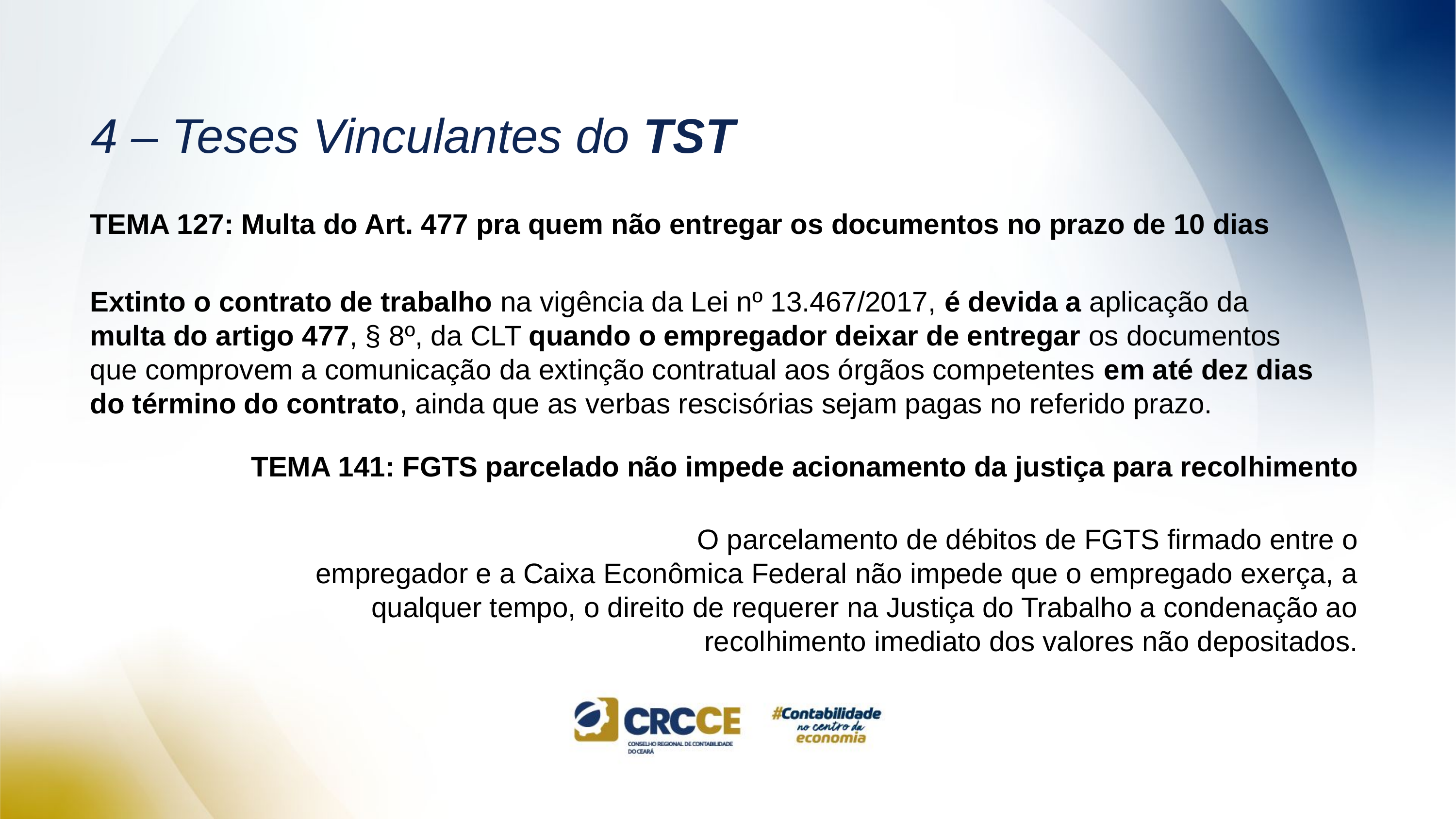

# 4 – Teses Vinculantes do TST
TEMA 127: Multa do Art. 477 pra quem não entregar os documentos no prazo de 10 dias

Extinto o contrato de trabalho na vigência da Lei nº 13.467/2017, é devida a aplicação da multa do artigo 477, § 8º, da CLT quando o empregador deixar de entregar os documentos que comprovem a comunicação da extinção contratual aos órgãos competentes em até dez dias do término do contrato, ainda que as verbas rescisórias sejam pagas no referido prazo.
TEMA 141: FGTS parcelado não impede acionamento da justiça para recolhimento

O parcelamento de débitos de FGTS firmado entre o
empregador e a Caixa Econômica Federal não impede que o empregado exerça, a qualquer tempo, o direito de requerer na Justiça do Trabalho a condenação ao recolhimento imediato dos valores não depositados.